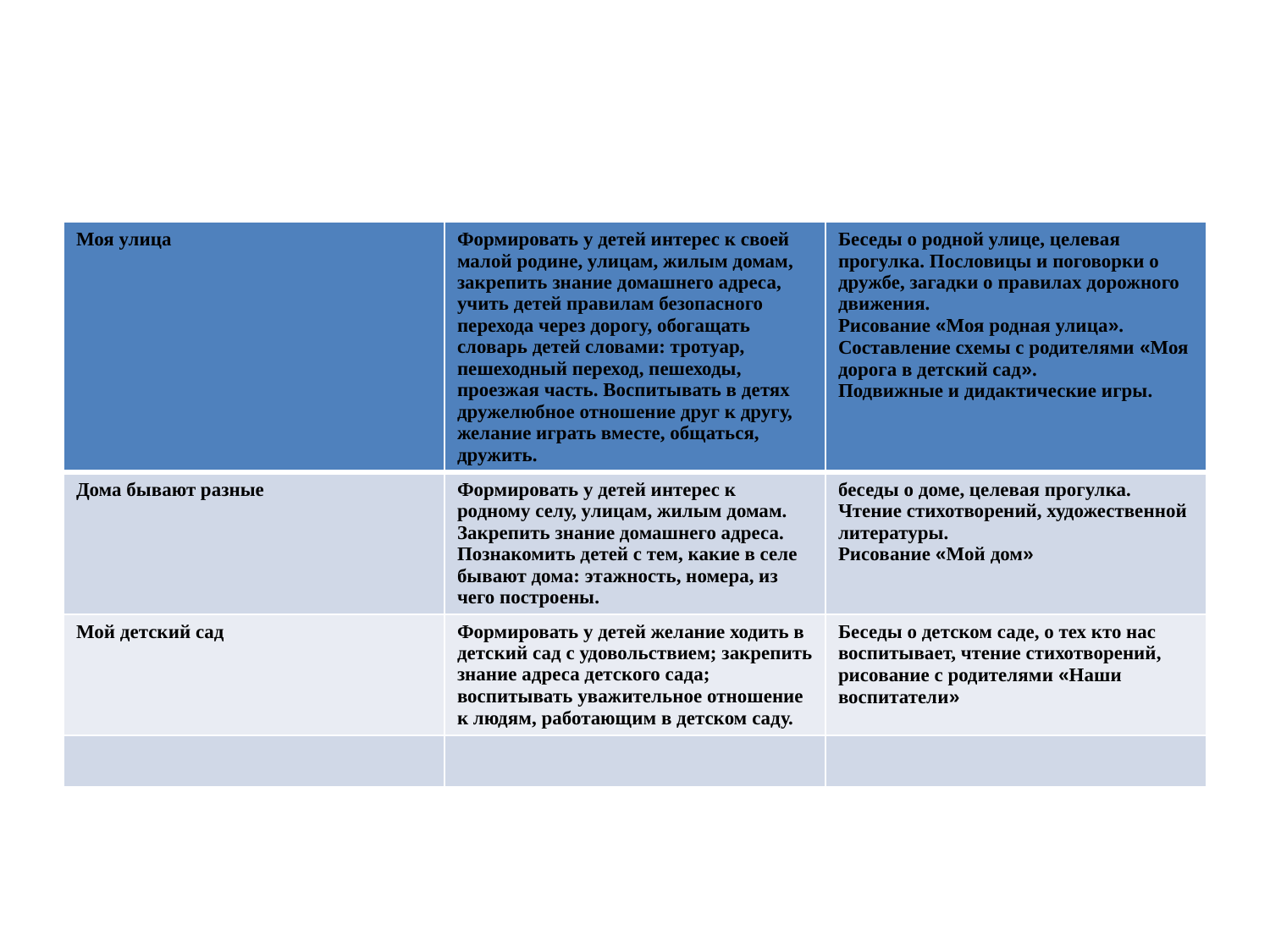

| Моя улица | Формировать у детей интерес к своей малой родине, улицам, жилым домам, закрепить знание домашнего адреса, учить детей правилам безопасного перехода через дорогу, обогащать словарь детей словами: тротуар, пешеходный переход, пешеходы, проезжая часть. Воспитывать в детях дружелюбное отношение друг к другу, желание играть вместе, общаться, дружить. | Беседы о родной улице, целевая прогулка. Пословицы и поговорки о дружбе, загадки о правилах дорожного движения. Рисование «Моя родная улица». Составление схемы с родителями «Моя дорога в детский сад». Подвижные и дидактические игры. |
| --- | --- | --- |
| Дома бывают разные | Формировать у детей интерес к родному селу, улицам, жилым домам. Закрепить знание домашнего адреса. Познакомить детей с тем, какие в селе бывают дома: этажность, номера, из чего построены. | беседы о доме, целевая прогулка. Чтение стихотворений, художественной литературы. Рисование «Мой дом» |
| Мой детский сад | Формировать у детей желание ходить в детский сад с удовольствием; закрепить знание адреса детского сада; воспитывать уважительное отношение к людям, работающим в детском саду. | Беседы о детском саде, о тех кто нас воспитывает, чтение стихотворений, рисование с родителями «Наши воспитатели» |
|  |  |  |